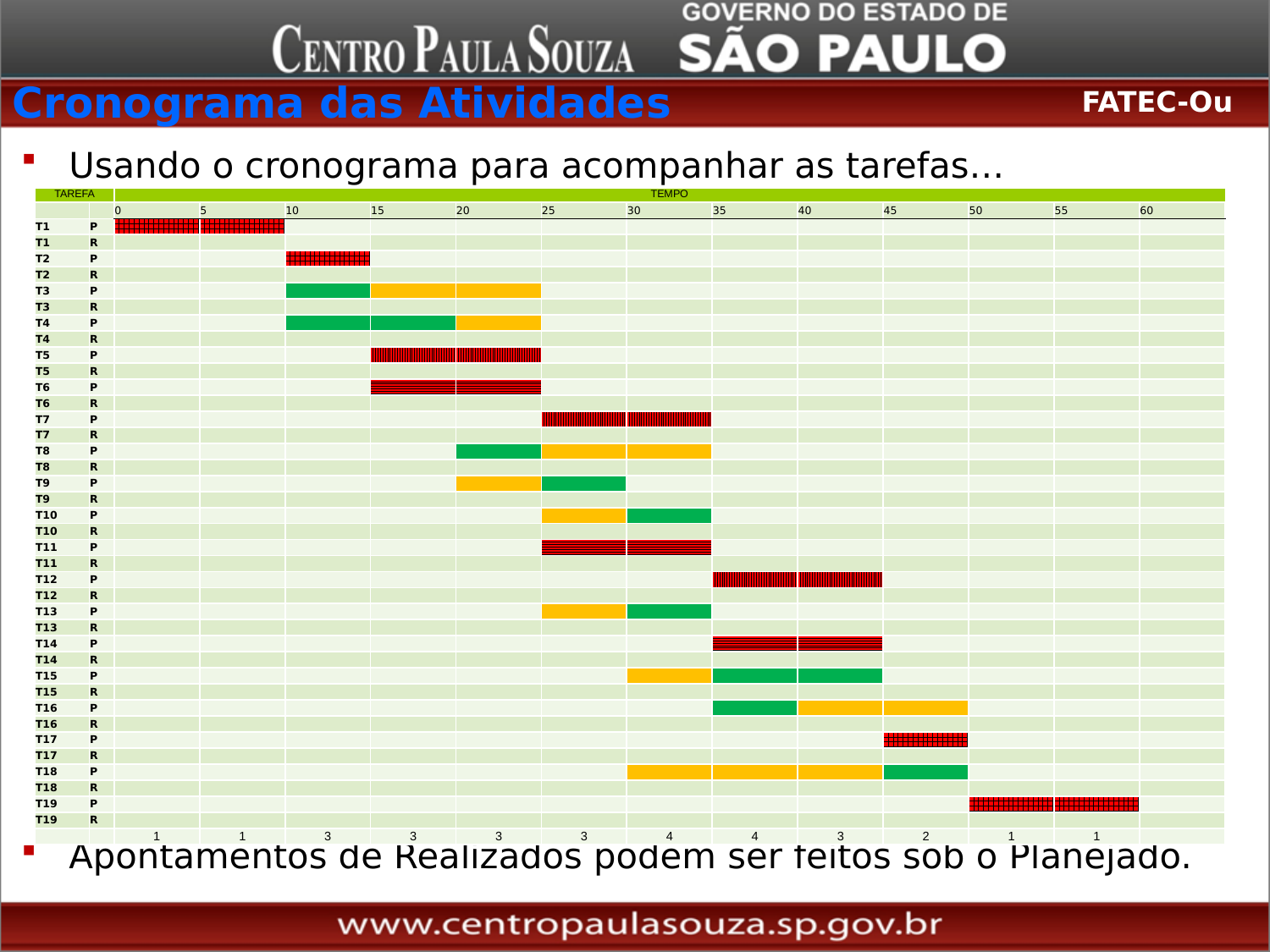

# Cronograma das Atividades
Usando o cronograma para acompanhar as tarefas…

Apontamentos de Realizados podem ser feitos sob o Planejado.
| TAREFA |  | TEMPO |  |  |  |  |  |  |  |  |  |  |  |  |
| --- | --- | --- | --- | --- | --- | --- | --- | --- | --- | --- | --- | --- | --- | --- |
|  |  | 0 | 5 | 10 | 15 | 20 | 25 | 30 | 35 | 40 | 45 | 50 | 55 | 60 |
| T1 | P |  |  |  |  |  |  |  |  |  |  |  |  |  |
| T1 | R |  |  |  |  |  |  |  |  |  |  |  |  |  |
| T2 | P |  |  |  |  |  |  |  |  |  |  |  |  |  |
| T2 | R |  |  |  |  |  |  |  |  |  |  |  |  |  |
| T3 | P |  |  |  |  |  |  |  |  |  |  |  |  |  |
| T3 | R |  |  |  |  |  |  |  |  |  |  |  |  |  |
| T4 | P |  |  |  |  |  |  |  |  |  |  |  |  |  |
| T4 | R |  |  |  |  |  |  |  |  |  |  |  |  |  |
| T5 | P |  |  |  |  |  |  |  |  |  |  |  |  |  |
| T5 | R |  |  |  |  |  |  |  |  |  |  |  |  |  |
| T6 | P |  |  |  |  |  |  |  |  |  |  |  |  |  |
| T6 | R |  |  |  |  |  |  |  |  |  |  |  |  |  |
| T7 | P |  |  |  |  |  |  |  |  |  |  |  |  |  |
| T7 | R |  |  |  |  |  |  |  |  |  |  |  |  |  |
| T8 | P |  |  |  |  |  |  |  |  |  |  |  |  |  |
| T8 | R |  |  |  |  |  |  |  |  |  |  |  |  |  |
| T9 | P |  |  |  |  |  |  |  |  |  |  |  |  |  |
| T9 | R |  |  |  |  |  |  |  |  |  |  |  |  |  |
| T10 | P |  |  |  |  |  |  |  |  |  |  |  |  |  |
| T10 | R |  |  |  |  |  |  |  |  |  |  |  |  |  |
| T11 | P |  |  |  |  |  |  |  |  |  |  |  |  |  |
| T11 | R |  |  |  |  |  |  |  |  |  |  |  |  |  |
| T12 | P |  |  |  |  |  |  |  |  |  |  |  |  |  |
| T12 | R |  |  |  |  |  |  |  |  |  |  |  |  |  |
| T13 | P |  |  |  |  |  |  |  |  |  |  |  |  |  |
| T13 | R |  |  |  |  |  |  |  |  |  |  |  |  |  |
| T14 | P |  |  |  |  |  |  |  |  |  |  |  |  |  |
| T14 | R |  |  |  |  |  |  |  |  |  |  |  |  |  |
| T15 | P |  |  |  |  |  |  |  |  |  |  |  |  |  |
| T15 | R |  |  |  |  |  |  |  |  |  |  |  |  |  |
| T16 | P |  |  |  |  |  |  |  |  |  |  |  |  |  |
| T16 | R |  |  |  |  |  |  |  |  |  |  |  |  |  |
| T17 | P |  |  |  |  |  |  |  |  |  |  |  |  |  |
| T17 | R |  |  |  |  |  |  |  |  |  |  |  |  |  |
| T18 | P |  |  |  |  |  |  |  |  |  |  |  |  |  |
| T18 | R |  |  |  |  |  |  |  |  |  |  |  |  |  |
| T19 | P |  |  |  |  |  |  |  |  |  |  |  |  |  |
| T19 | R |  |  |  |  |  |  |  |  |  |  |  |  |  |
|  |  | 1 | 1 | 3 | 3 | 3 | 3 | 4 | 4 | 3 | 2 | 1 | 1 |  |